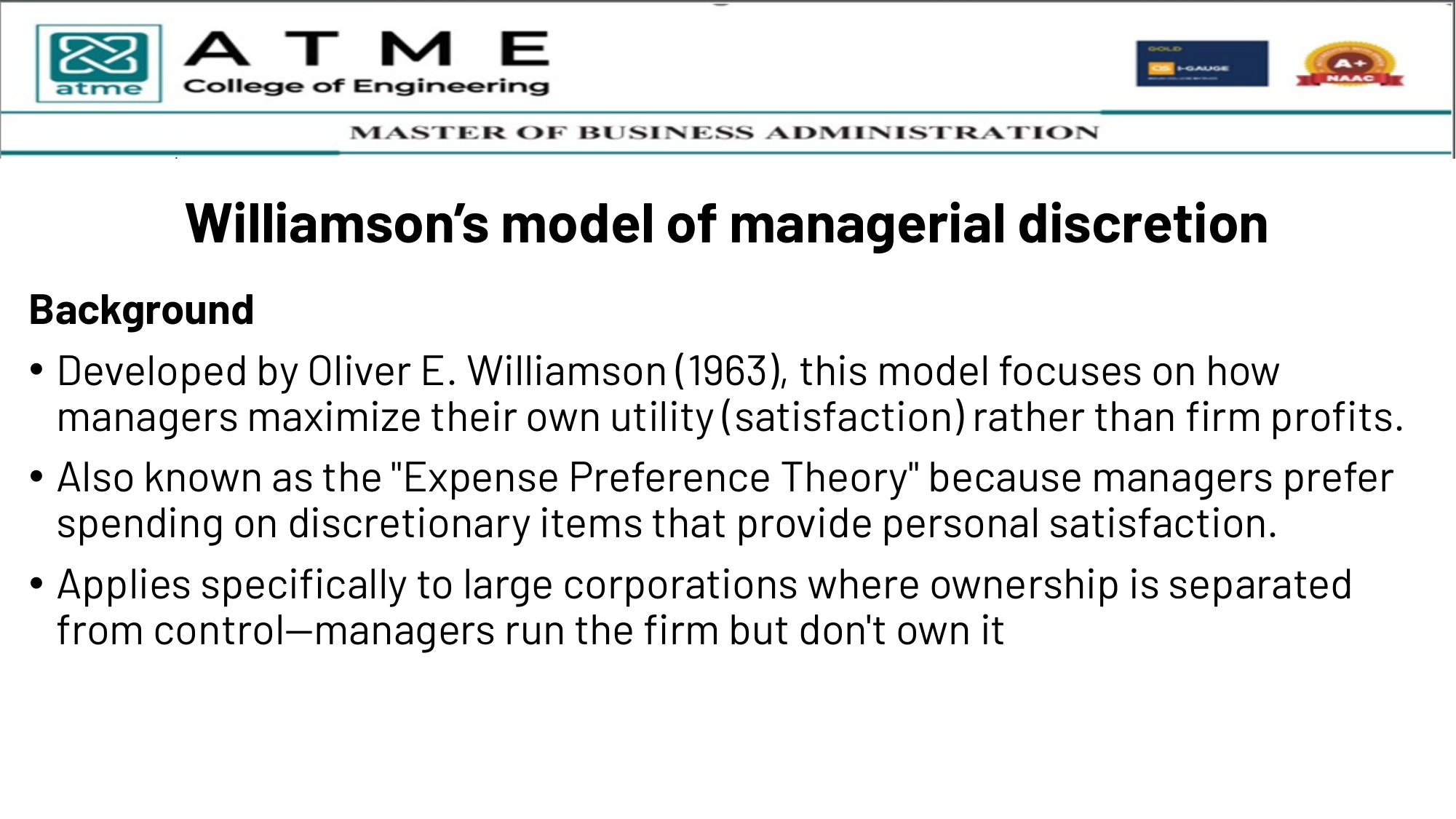

# Williamson’s model of managerial discretion
Background
Developed by Oliver E. Williamson (1963), this model focuses on how managers maximize their own utility (satisfaction) rather than firm profits.
Also known as the "Expense Preference Theory" because managers prefer spending on discretionary items that provide personal satisfaction.
Applies specifically to large corporations where ownership is separated from control—managers run the firm but don't own it